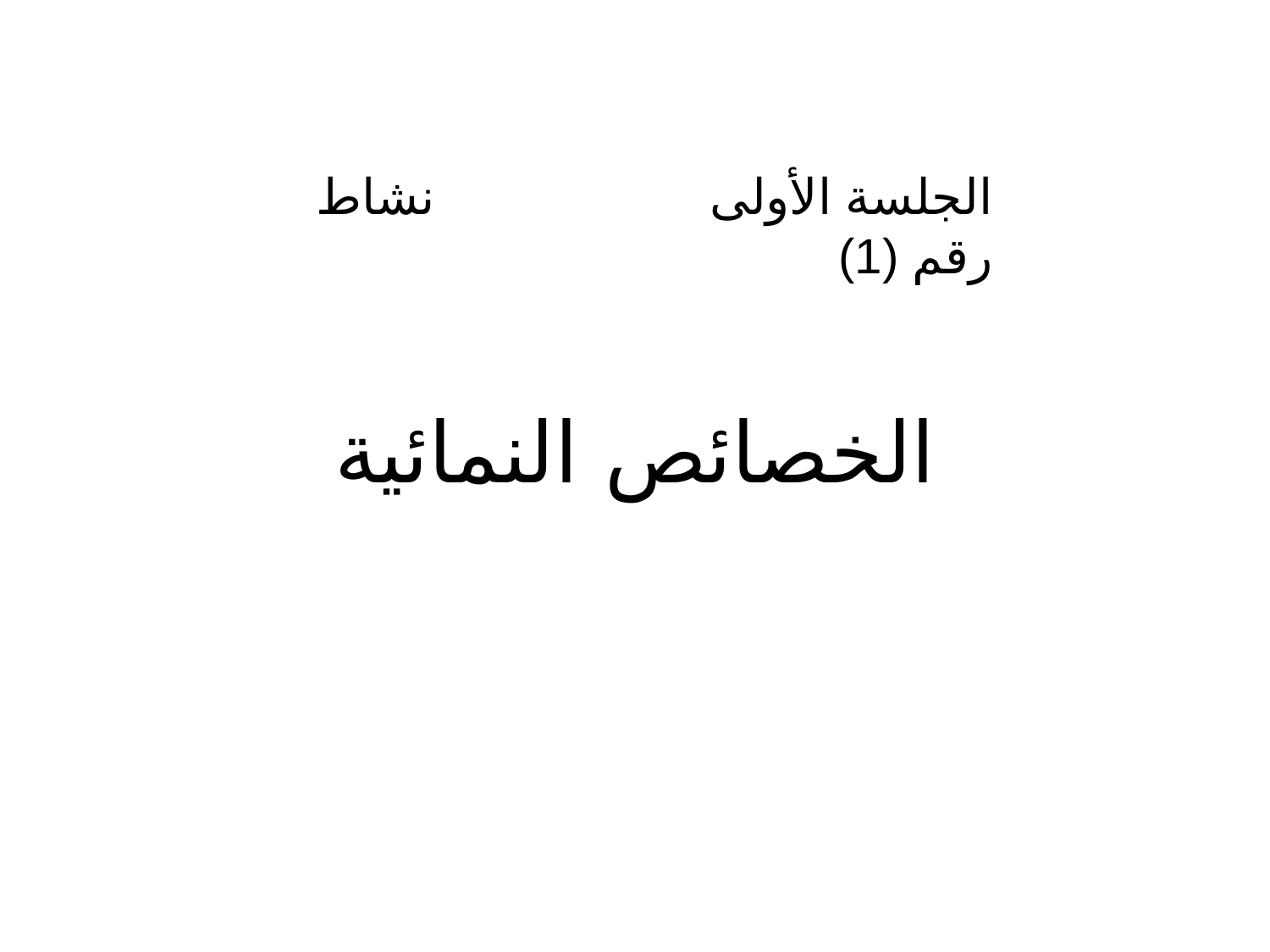

الجلسة الأولى                    نشاط رقم (1)

الخصائص النمائية